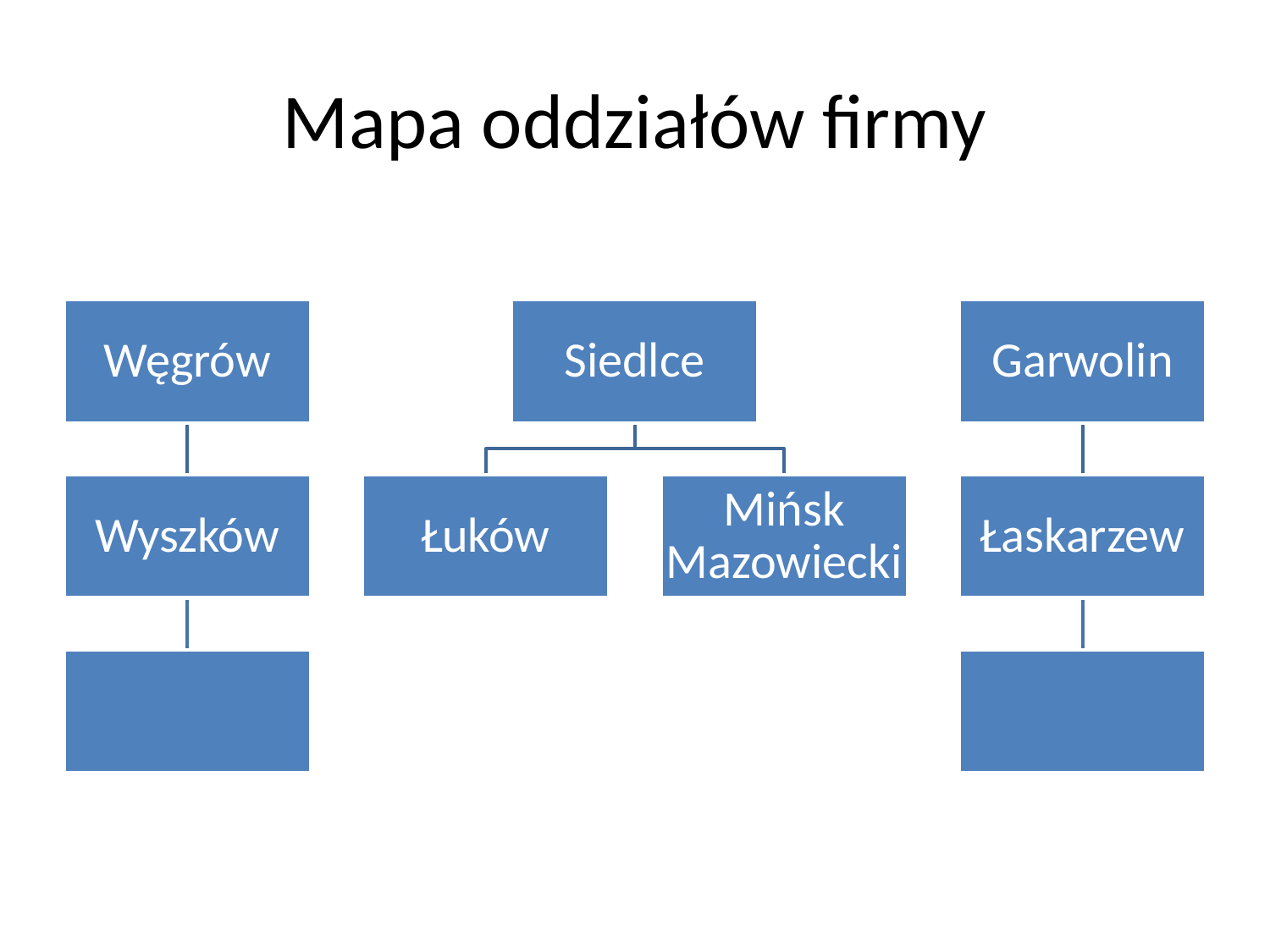

# Mapa oddziałów firmy
Węgrów
Wyszków

Siedlce
Łuków
Mińsk Mazowiecki
Garwolin
Łaskarzew